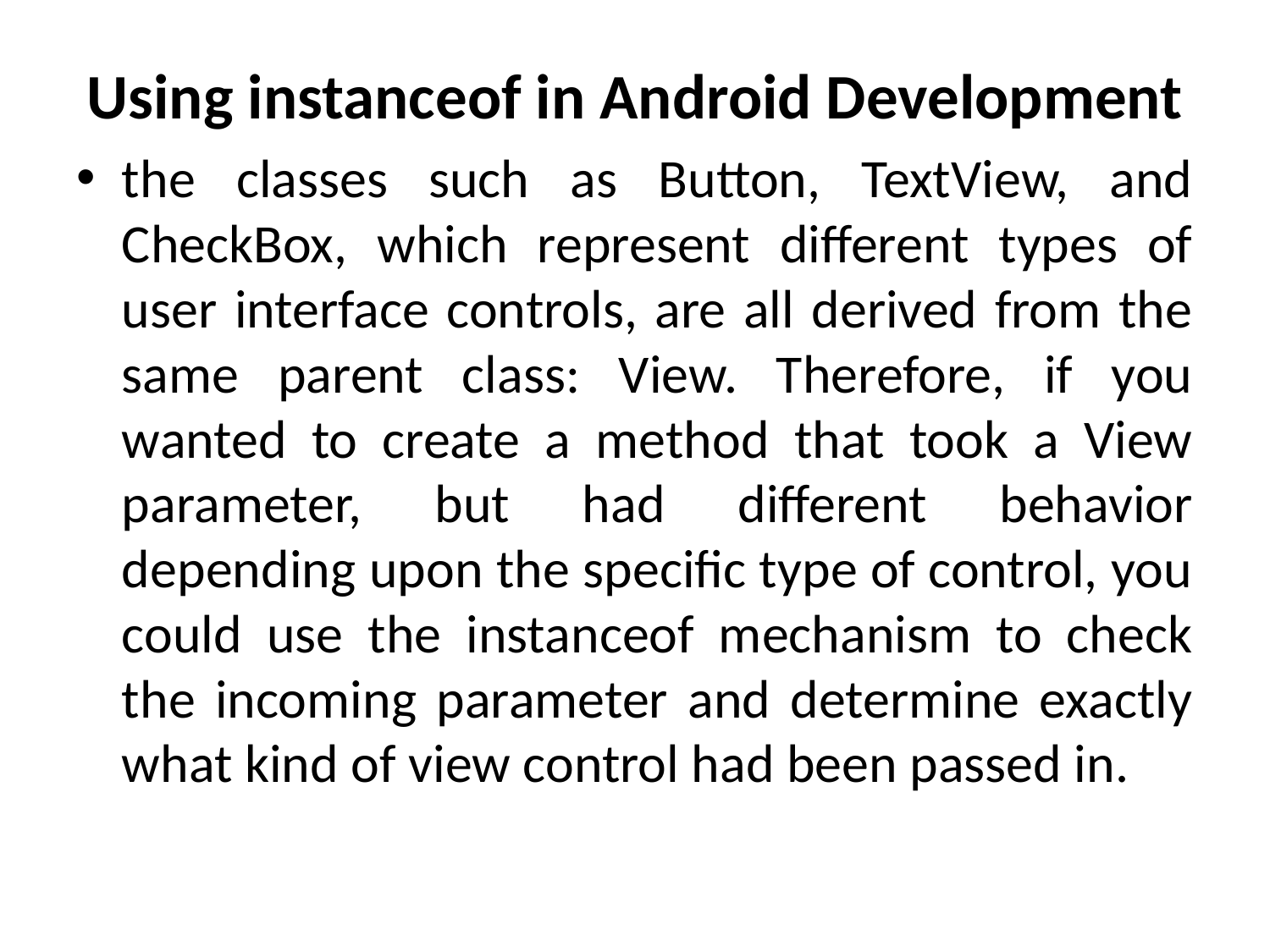

# Using instanceof in Android Development
the classes such as Button, TextView, and CheckBox, which represent different types of user interface controls, are all derived from the same parent class: View. Therefore, if you wanted to create a method that took a View parameter, but had different behavior depending upon the specific type of control, you could use the instanceof mechanism to check the incoming parameter and determine exactly what kind of view control had been passed in.